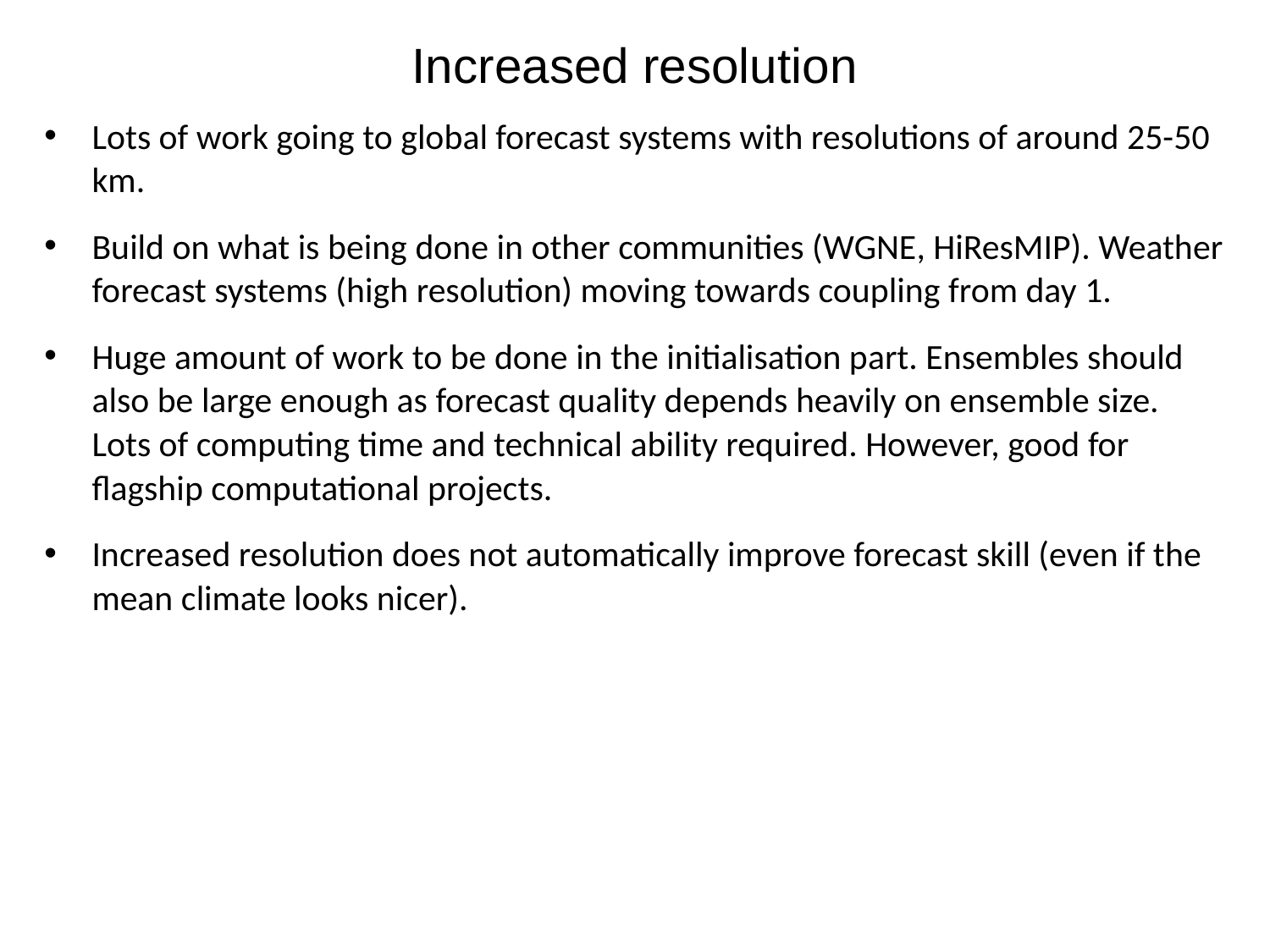

Increased resolution
Lots of work going to global forecast systems with resolutions of around 25-50 km.
Build on what is being done in other communities (WGNE, HiResMIP). Weather forecast systems (high resolution) moving towards coupling from day 1.
Huge amount of work to be done in the initialisation part. Ensembles should also be large enough as forecast quality depends heavily on ensemble size. Lots of computing time and technical ability required. However, good for flagship computational projects.
Increased resolution does not automatically improve forecast skill (even if the mean climate looks nicer).